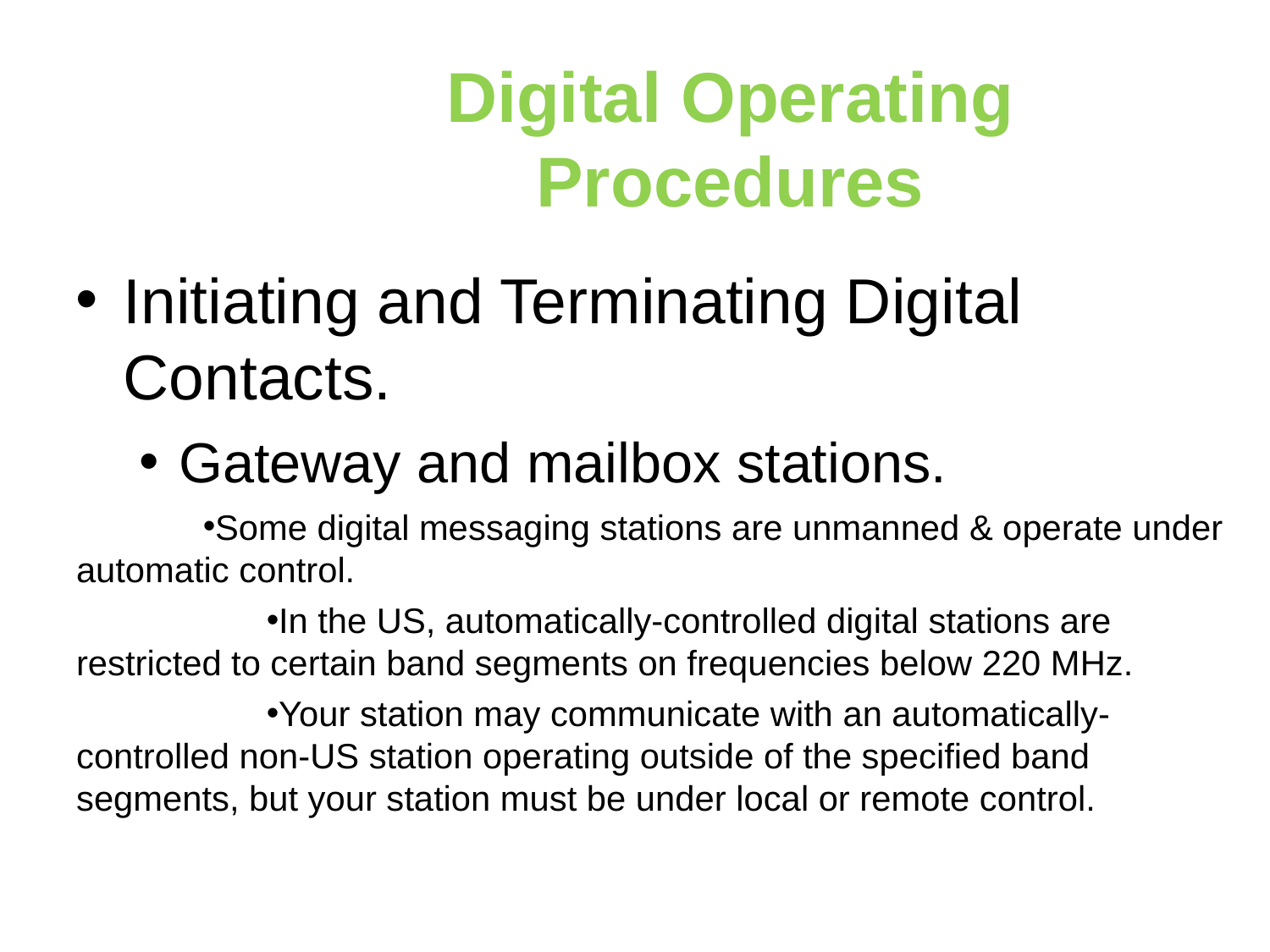

Digital Operating Procedures
Initiating and Terminating Digital Contacts.
Gateway and mailbox stations.
Some digital messaging stations are unmanned & operate under automatic control.
In the US, automatically-controlled digital stations are restricted to certain band segments on frequencies below 220 MHz.
Your station may communicate with an automatically-controlled non-US station operating outside of the specified band segments, but your station must be under local or remote control.